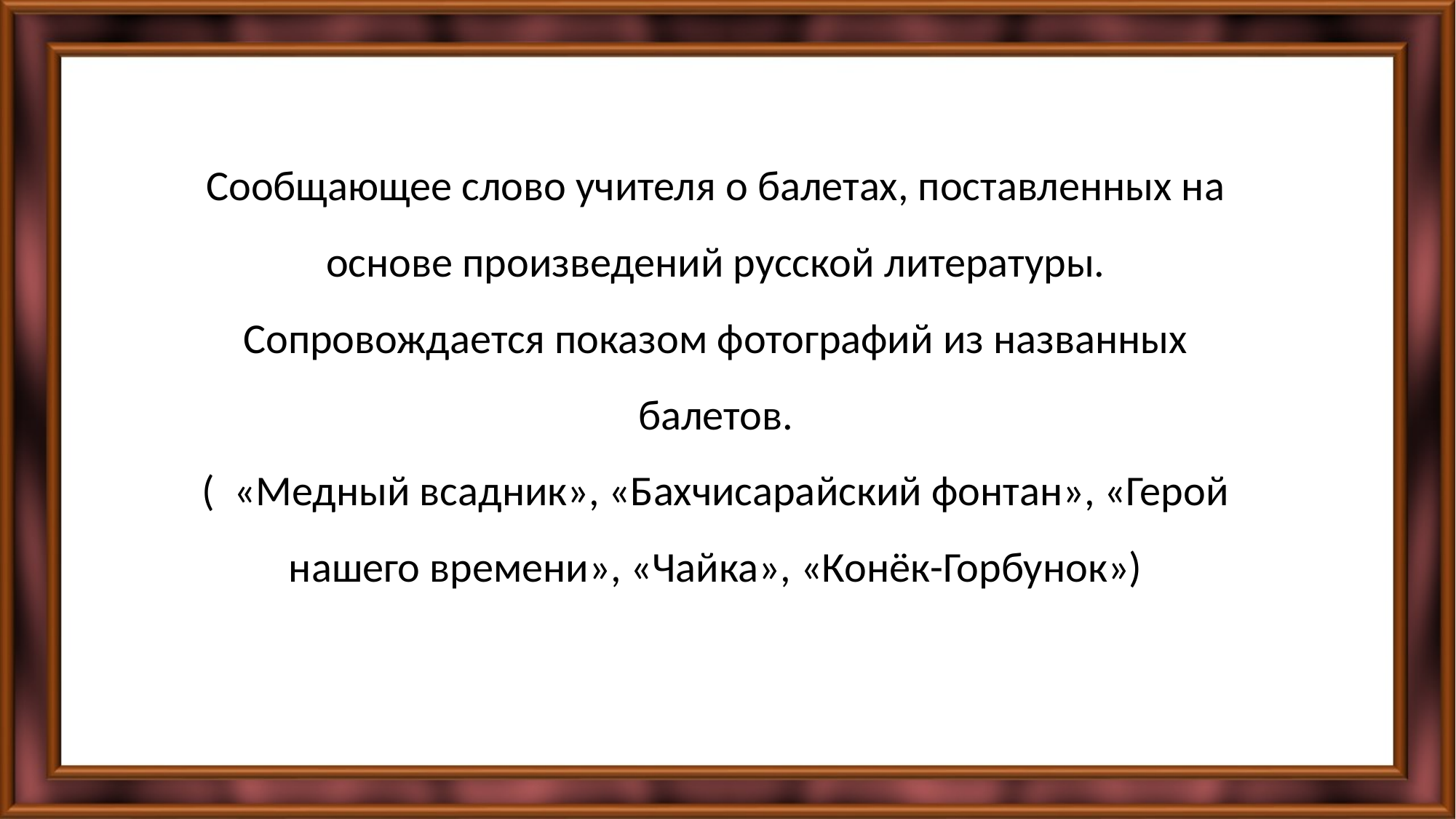

Сообщающее слово учителя о балетах, поставленных на основе произведений русской литературы. Сопровождается показом фотографий из названных балетов.
(  «Медный всадник», «Бахчисарайский фонтан», «Герой нашего времени», «Чайка», «Конёк-Горбунок»)